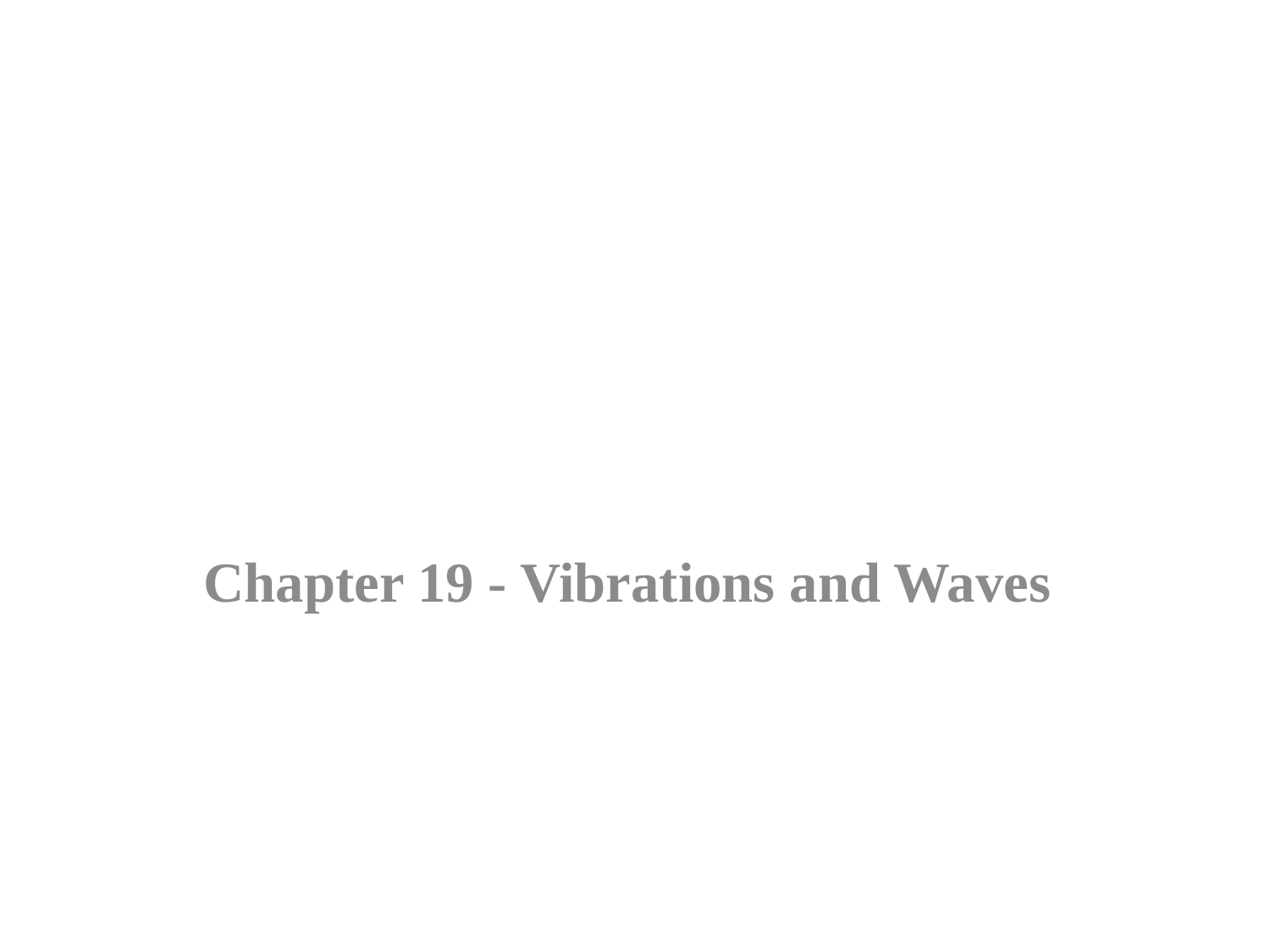

#
Chapter 19 - Vibrations and Waves